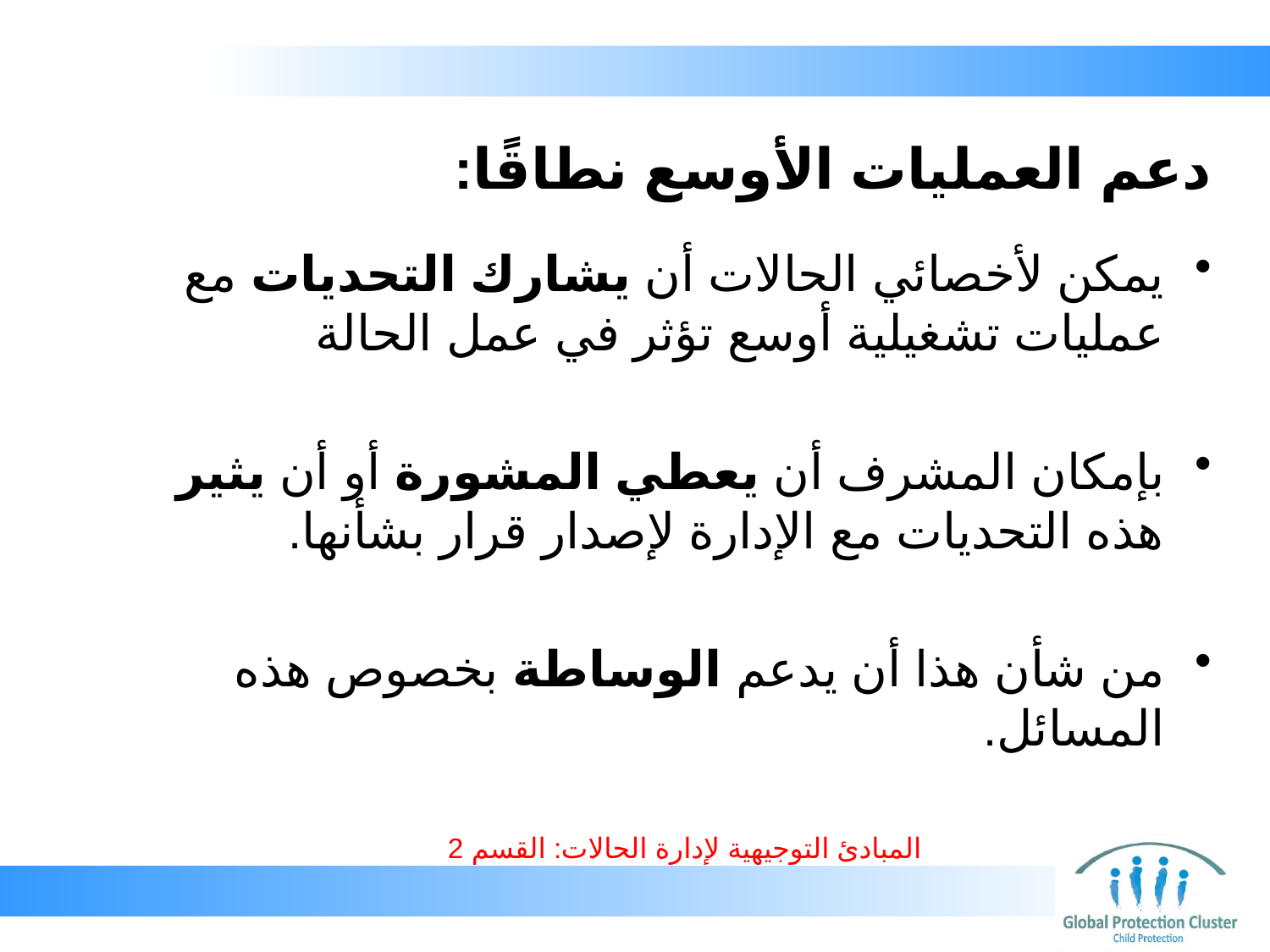

# ‏دعم العمليات الأوسع نطاقًا:
يمكن لأخصائي الحالات أن يشارك التحديات مع عمليات تشغيلية أوسع تؤثر في عمل الحالة

بإمكان المشرف أن يعطي المشورة أو أن يثير هذه التحديات مع الإدارة لإصدار قرار بشأنها.

من شأن هذا أن يدعم الوساطة بخصوص هذه المسائل.

المبادئ التوجيهية لإدارة الحالات: القسم 2